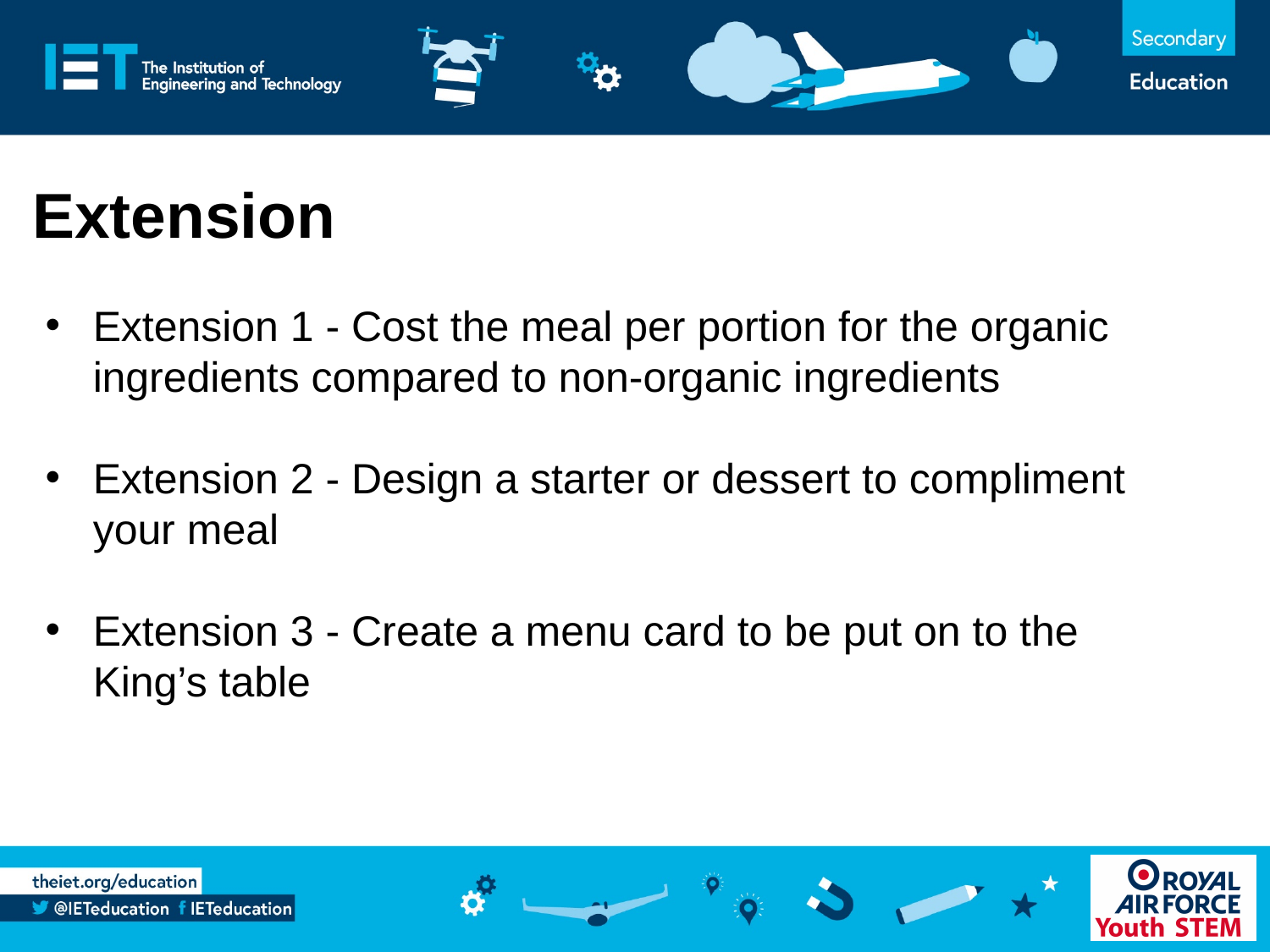

# Extension
Extension 1 - Cost the meal per portion for the organic ingredients compared to non-organic ingredients

Extension 2 - Design a starter or dessert to compliment your meal

Extension 3 - Create a menu card to be put on to the King’s table